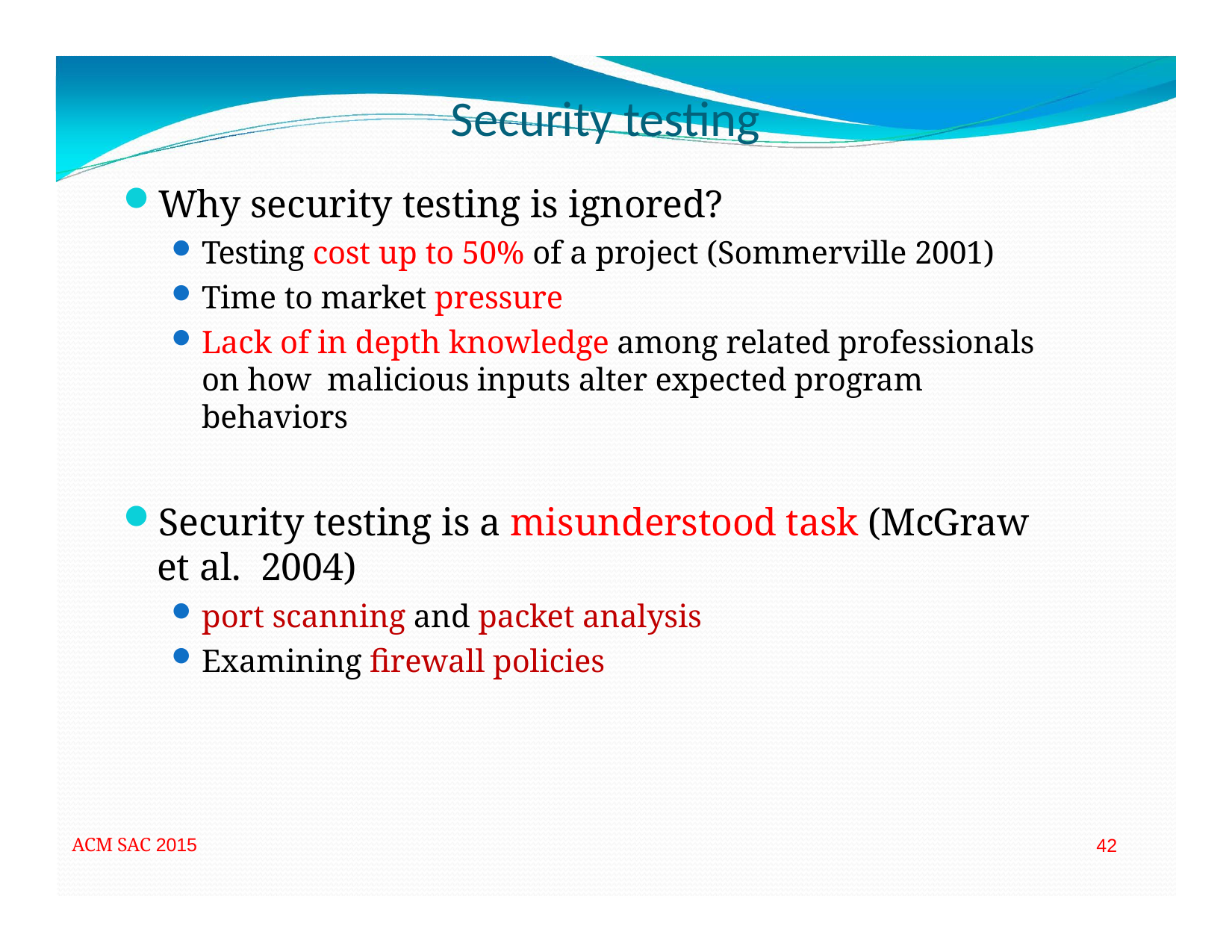

# Security testing
Why security testing is ignored?
Testing cost up to 50% of a project (Sommerville 2001)
Time to market pressure
Lack of in depth knowledge among related professionals on how  malicious inputs alter expected program behaviors

Security testing is a misunderstood task (McGraw et al.  2004)
port scanning and packet analysis
Examining firewall policies
ACM SAC 2015
42